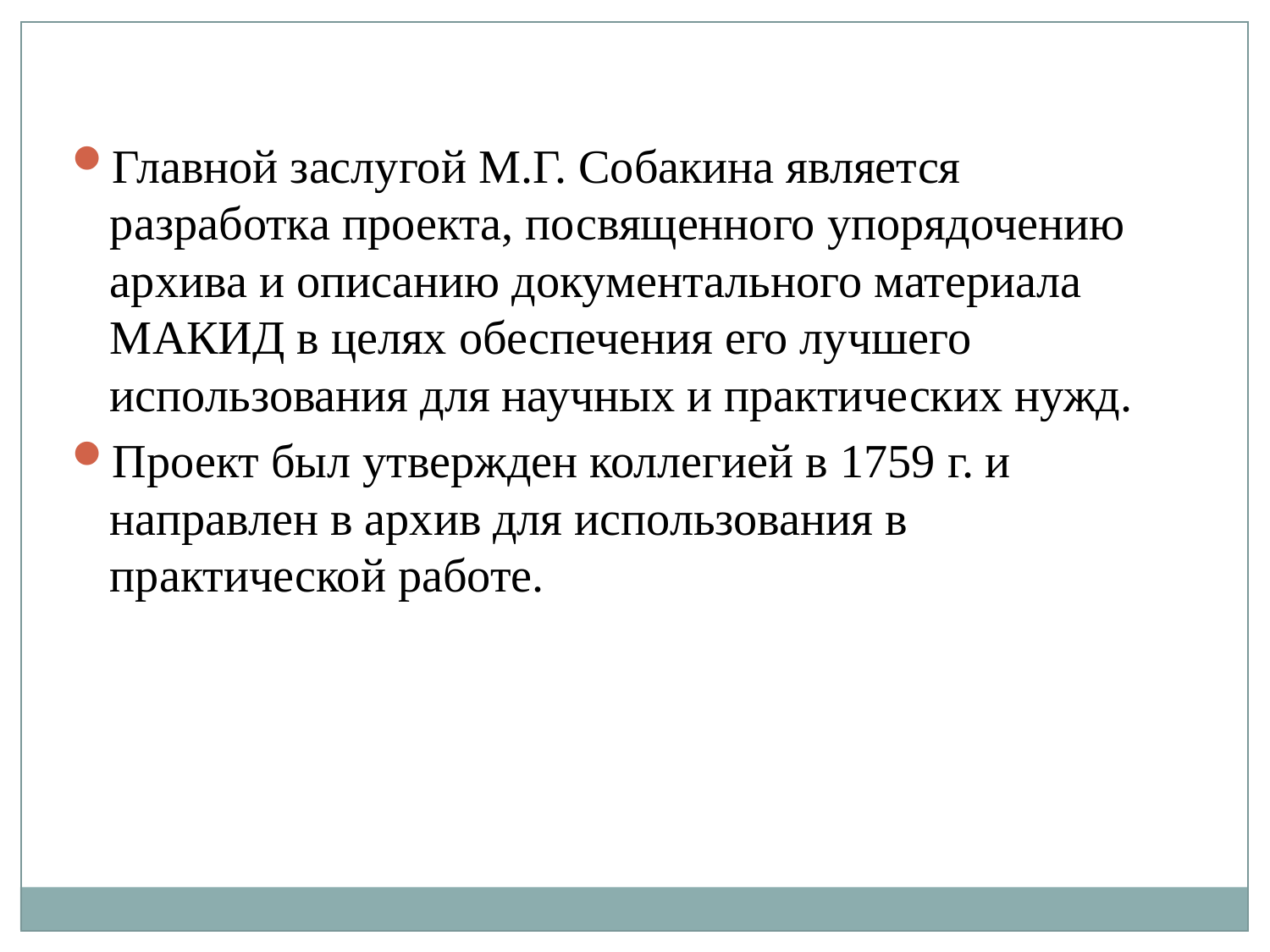

Главной заслугой М.Г. Собакина является разработка проекта, посвященного упорядочению архива и описанию документального материала МАКИД в целях обеспечения его лучшего использования для научных и практических нужд.
Проект был утвержден коллегией в 1759 г. и направлен в архив для использования в практической работе.